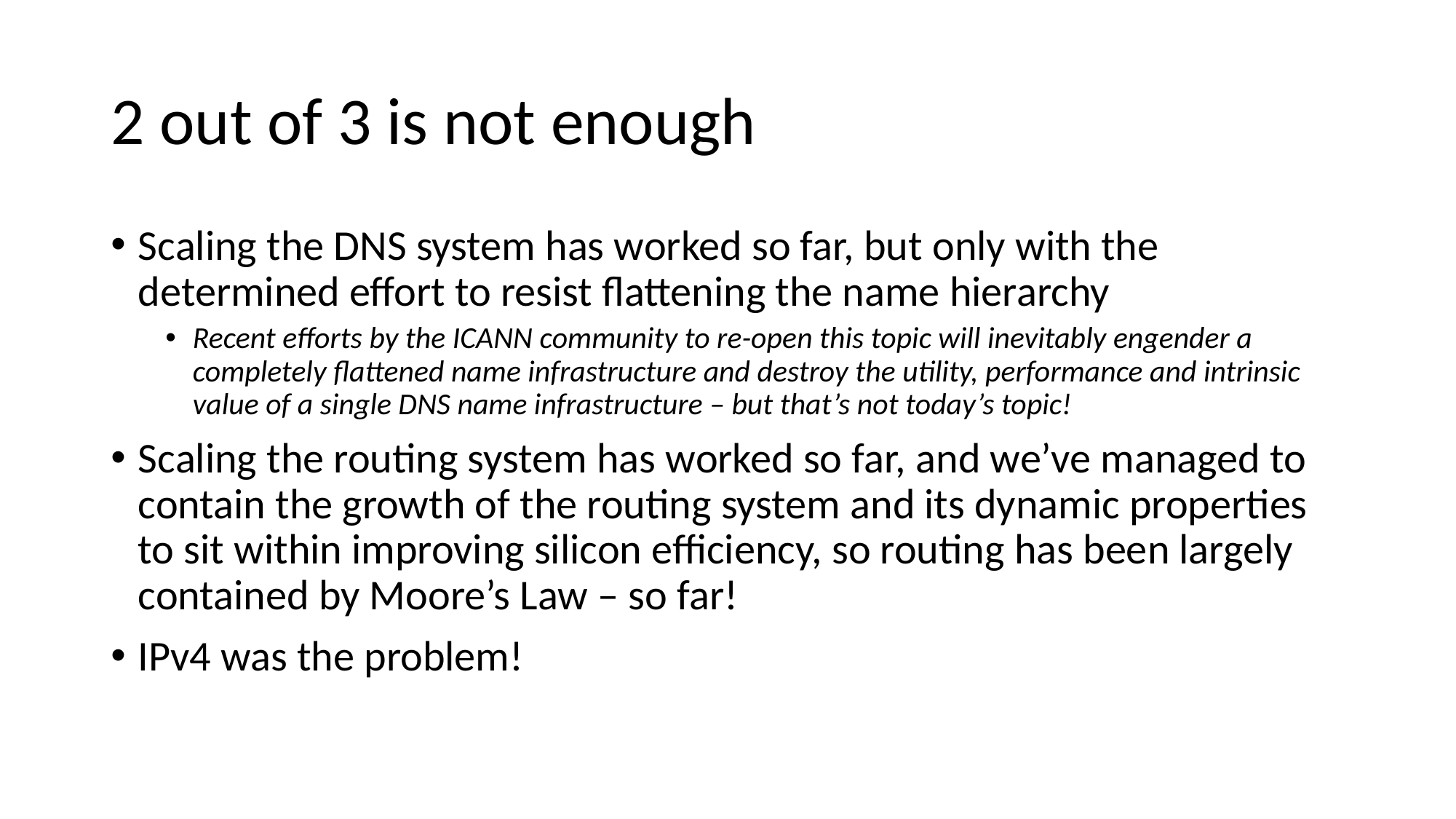

# 2 out of 3 is not enough
Scaling the DNS system has worked so far, but only with the determined effort to resist flattening the name hierarchy
Recent efforts by the ICANN community to re-open this topic will inevitably engender a completely flattened name infrastructure and destroy the utility, performance and intrinsic value of a single DNS name infrastructure – but that’s not today’s topic!
Scaling the routing system has worked so far, and we’ve managed to contain the growth of the routing system and its dynamic properties to sit within improving silicon efficiency, so routing has been largely contained by Moore’s Law – so far!
IPv4 was the problem!